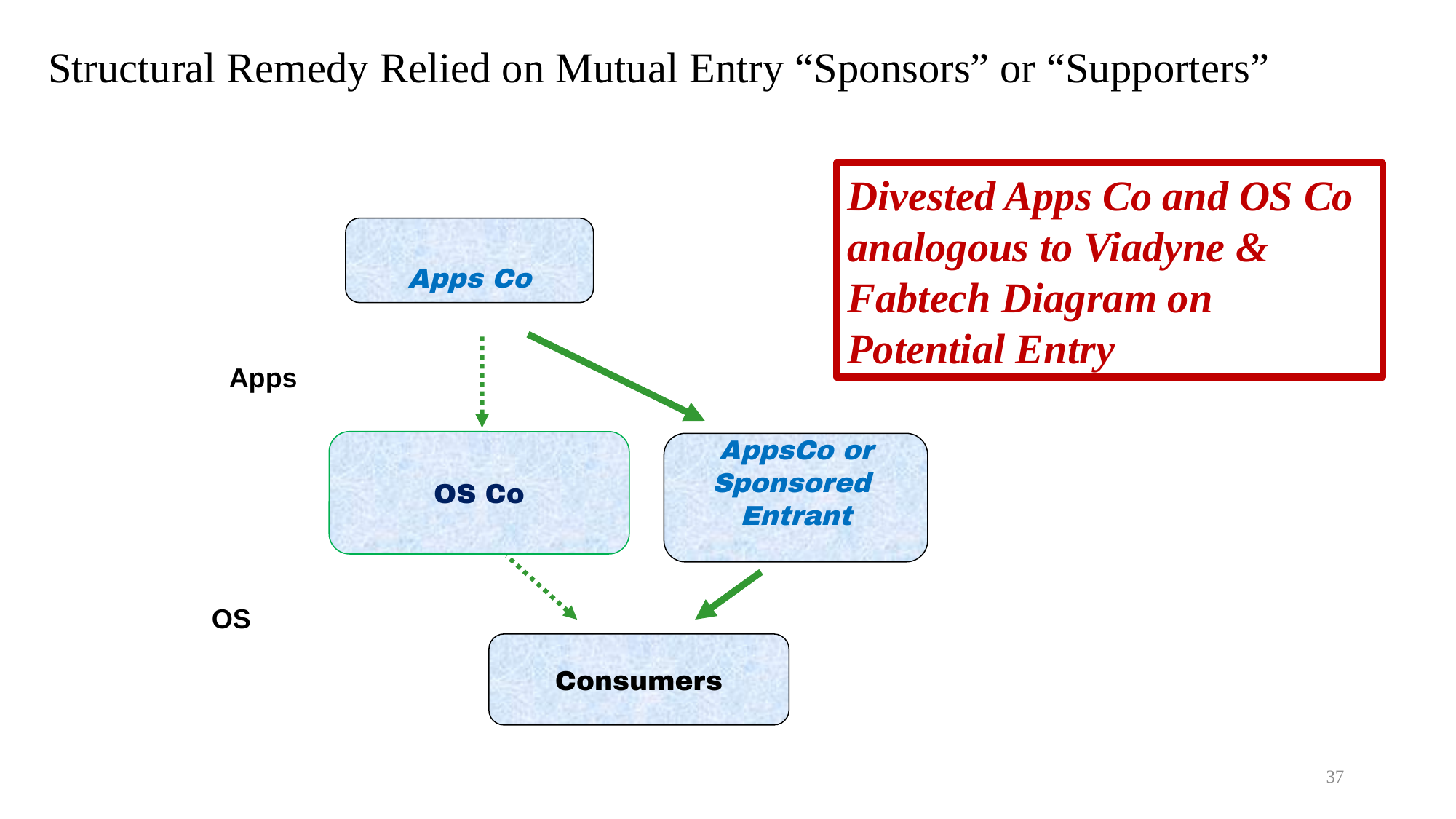

# Structural Remedy Relied on Mutual Entry “Sponsors” or “Supporters”
Divested Apps Co and OS Co analogous to Viadyne & Fabtech Diagram on Potential Entry

Apps Co

Apps
OS Co
AppsCo or
Sponsored
Entrant

OS
Consumers
37